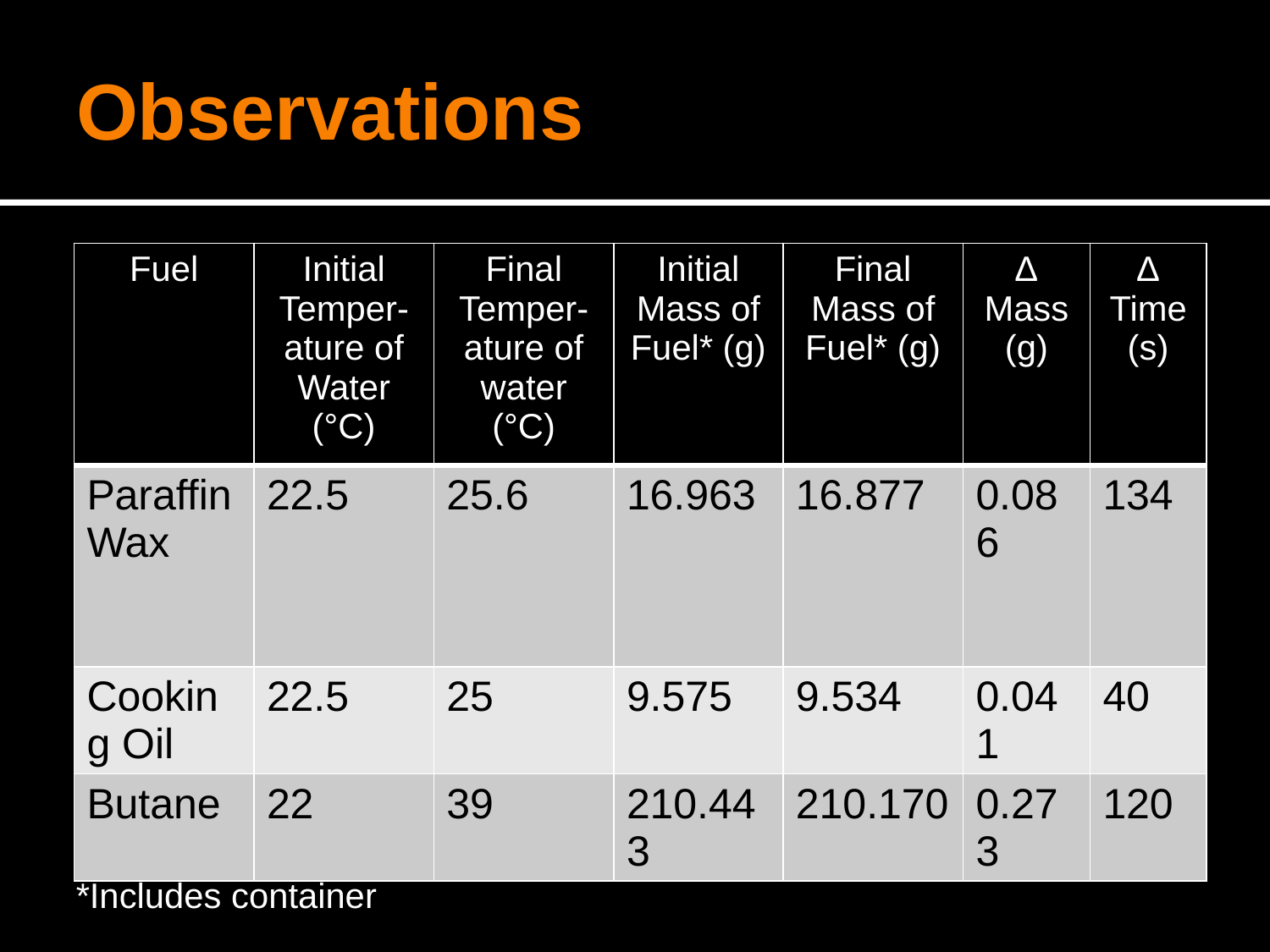

# Observations
| Fuel | Initial Temper- ature of Water (°C) | Final Temper-ature of water (°C) | Initial Mass of Fuel\* (g) | Final Mass of Fuel\* (g) | Δ Mass (g) | Δ Time (s) |
| --- | --- | --- | --- | --- | --- | --- |
| Paraffin Wax | 22.5 | 25.6 | 16.963 | 16.877 | 0.086 | 134 |
| Cooking Oil | 22.5 | 25 | 9.575 | 9.534 | 0.041 | 40 |
| Butane | 22 | 39 | 210.443 | 210.170 | 0.273 | 120 |
*Includes container